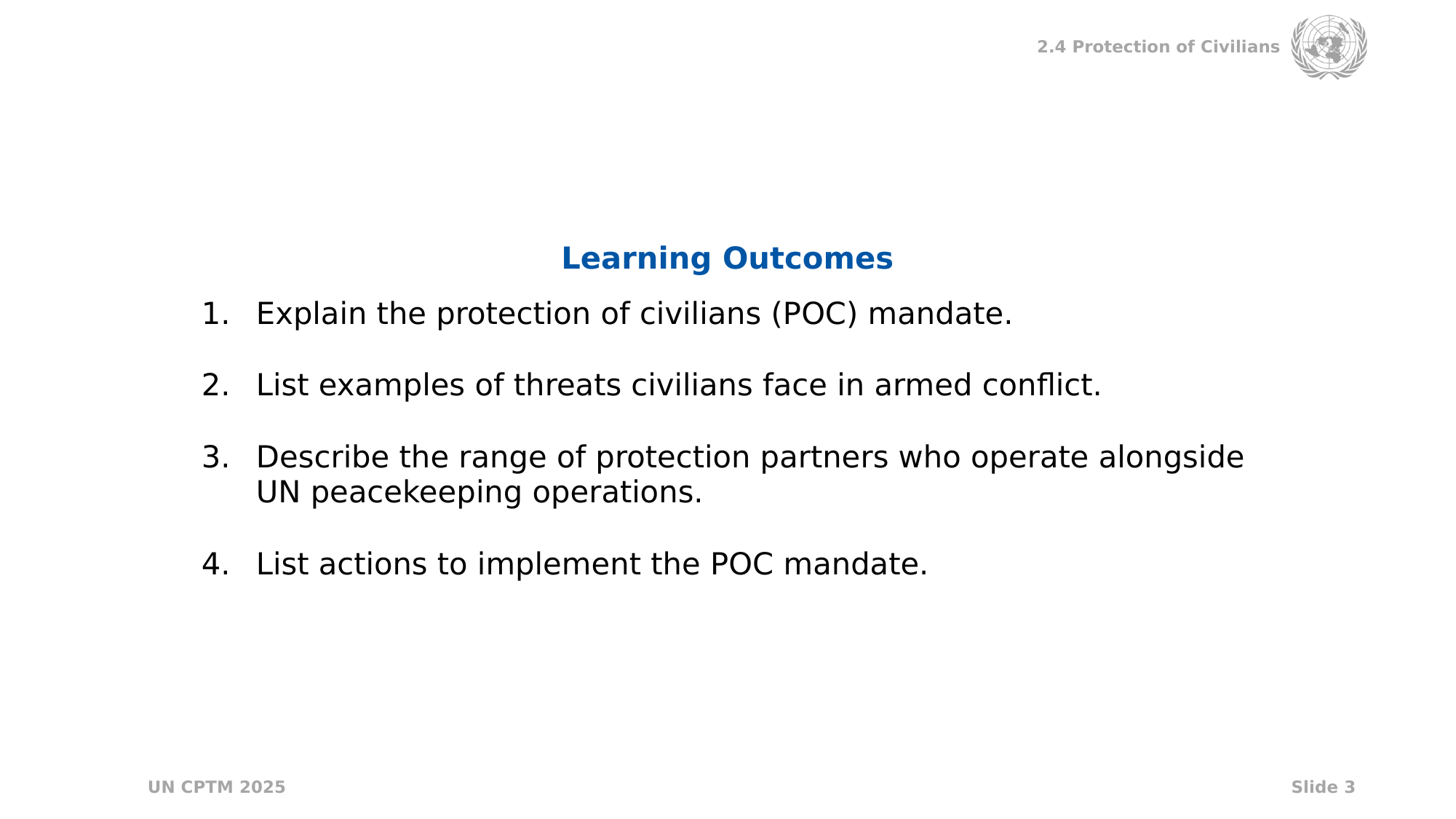

| Learning Outcomes |
| --- |
| Explain the protection of civilians (POC) mandate. List examples of threats civilians face in armed conflict. Describe the range of protection partners who operate alongside UN peacekeeping operations. List actions to implement the POC mandate. |